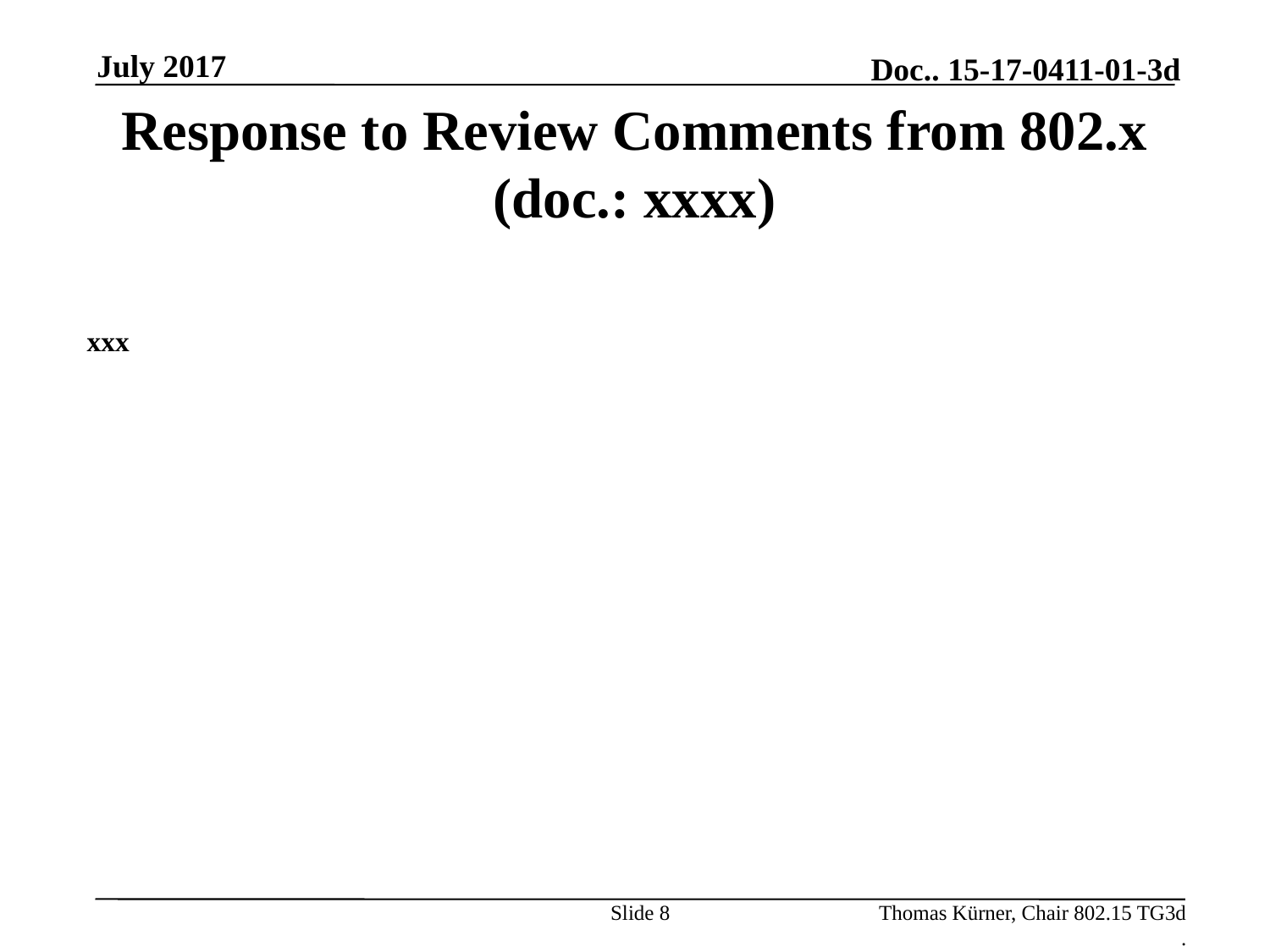

July 2017
# Response to Review Comments from 802.x (doc.: xxxx)
xxx

Slide 8
Thomas Kürner, Chair 802.15 TG3d
.